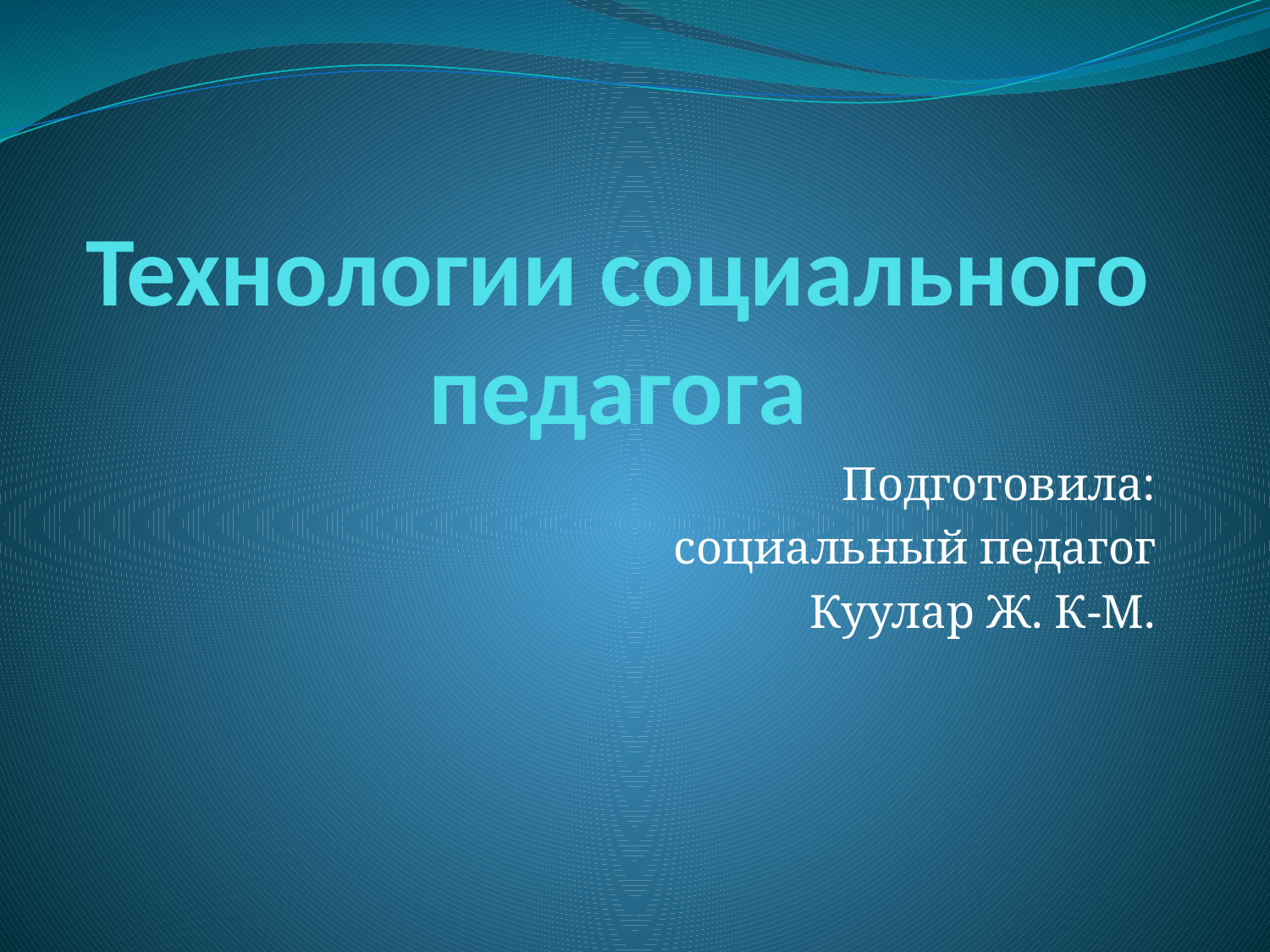

# Технологии социального педагога
Подготовила:
 социальный педагог
Куулар Ж. К-М.